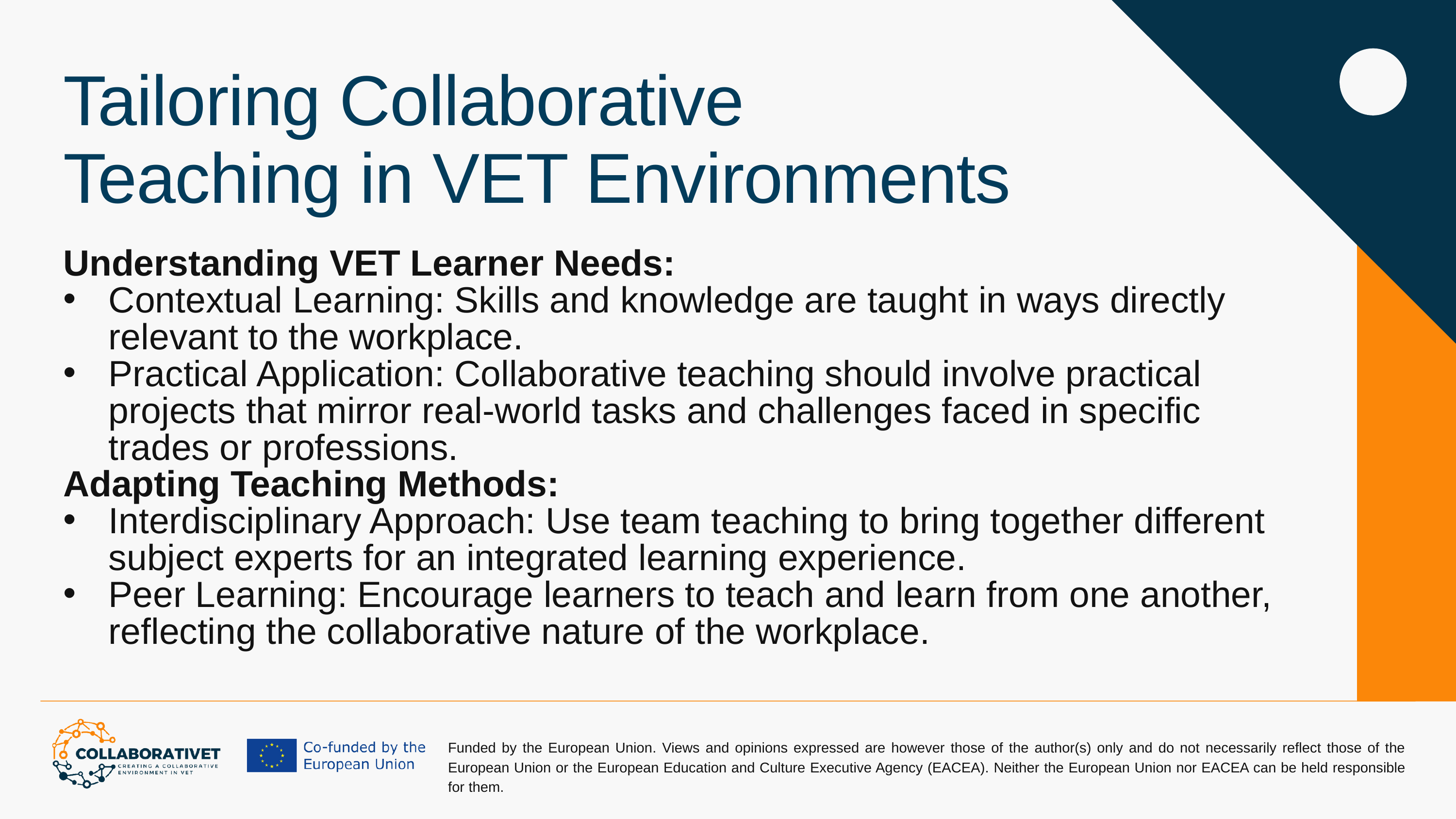

Tailoring Collaborative Teaching in VET Environments
Understanding VET Learner Needs:
Contextual Learning: Skills and knowledge are taught in ways directly relevant to the workplace.
Practical Application: Collaborative teaching should involve practical projects that mirror real-world tasks and challenges faced in specific trades or professions.
Adapting Teaching Methods:
Interdisciplinary Approach: Use team teaching to bring together different subject experts for an integrated learning experience.
Peer Learning: Encourage learners to teach and learn from one another, reflecting the collaborative nature of the workplace.

Funded by the European Union. Views and opinions expressed are however those of the author(s) only and do not necessarily reflect those of the European Union or the European Education and Culture Executive Agency (EACEA). Neither the European Union nor EACEA can be held responsible for them.